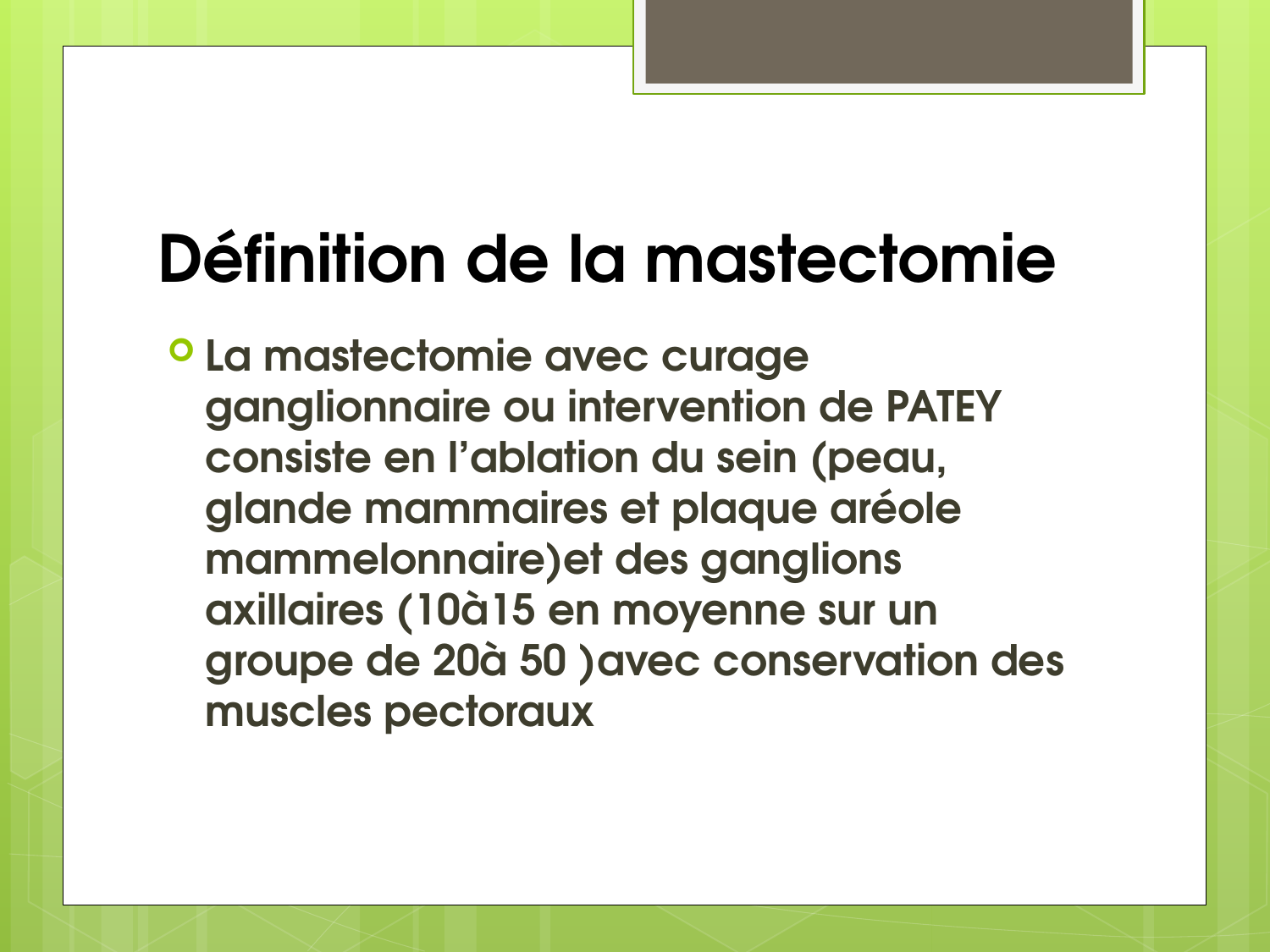

# Définition de la mastectomie
La mastectomie avec curage ganglionnaire ou intervention de PATEY consiste en l’ablation du sein (peau, glande mammaires et plaque aréole mammelonnaire)et des ganglions axillaires (10à15 en moyenne sur un groupe de 20à 50 )avec conservation des muscles pectoraux